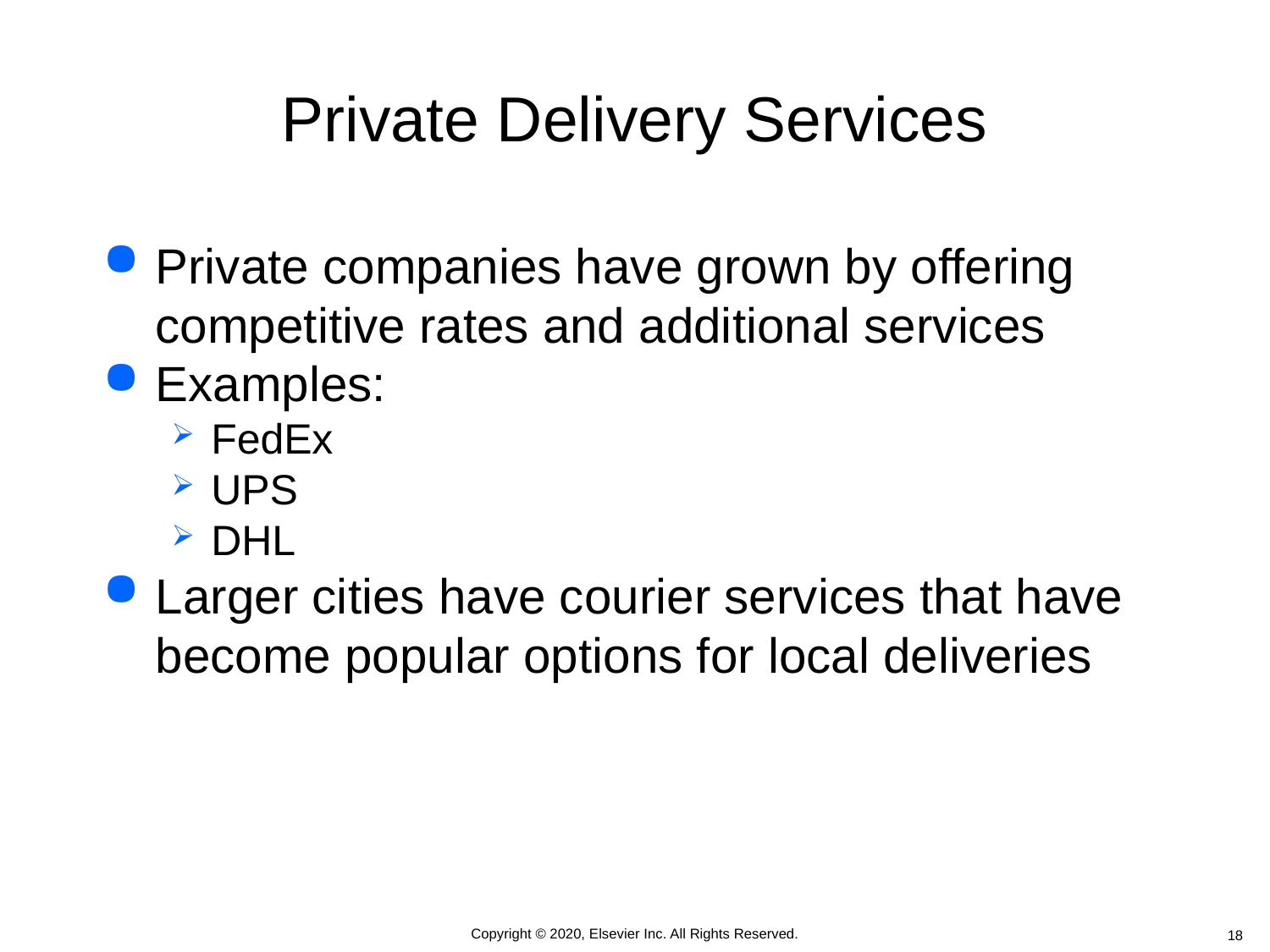

# Private Delivery Services
Private companies have grown by offering competitive rates and additional services
Examples:
FedEx
UPS
DHL
Larger cities have courier services that have become popular options for local deliveries
 18